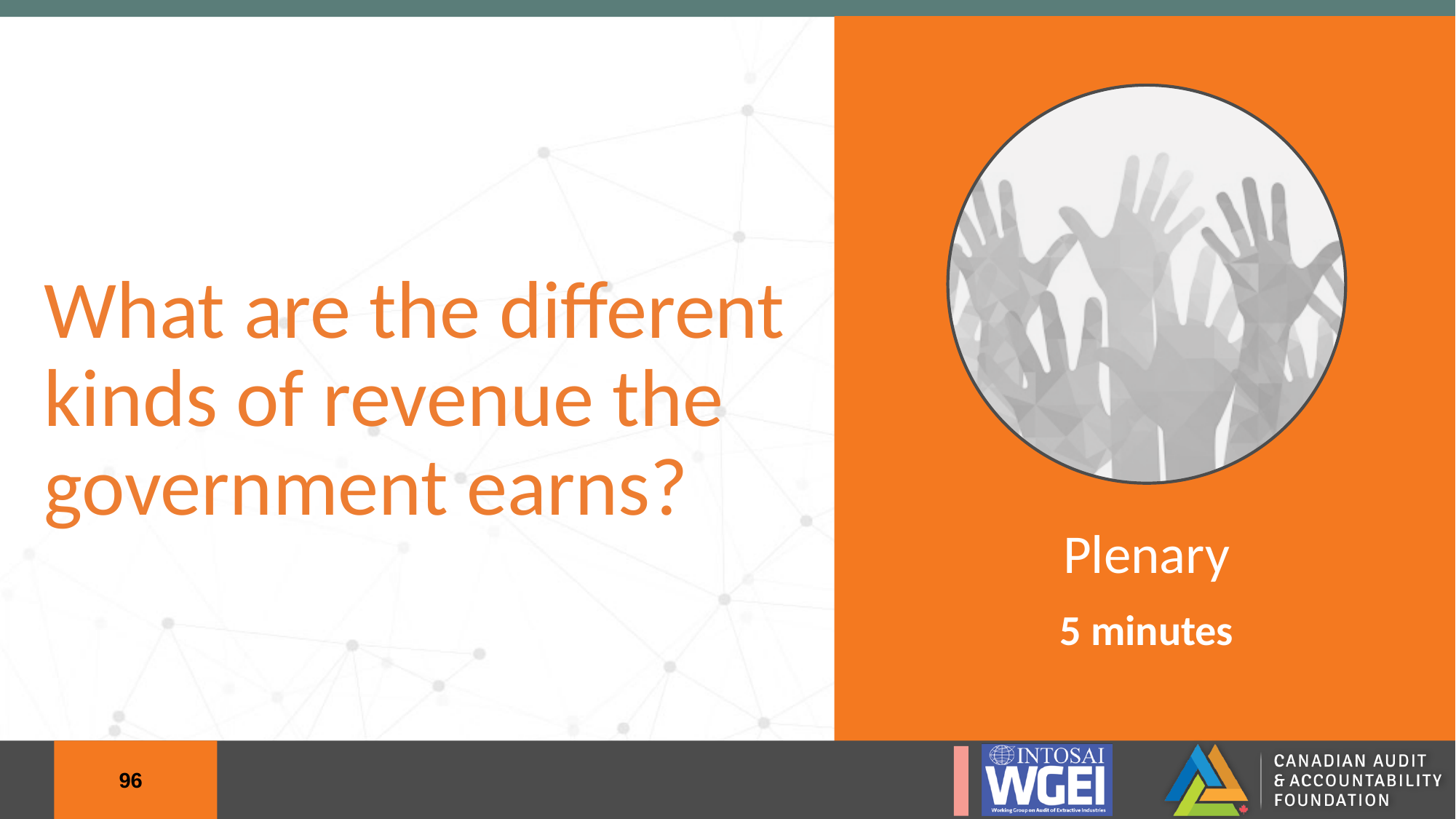

# What are the different kinds of revenue the government earns?
5 minutes